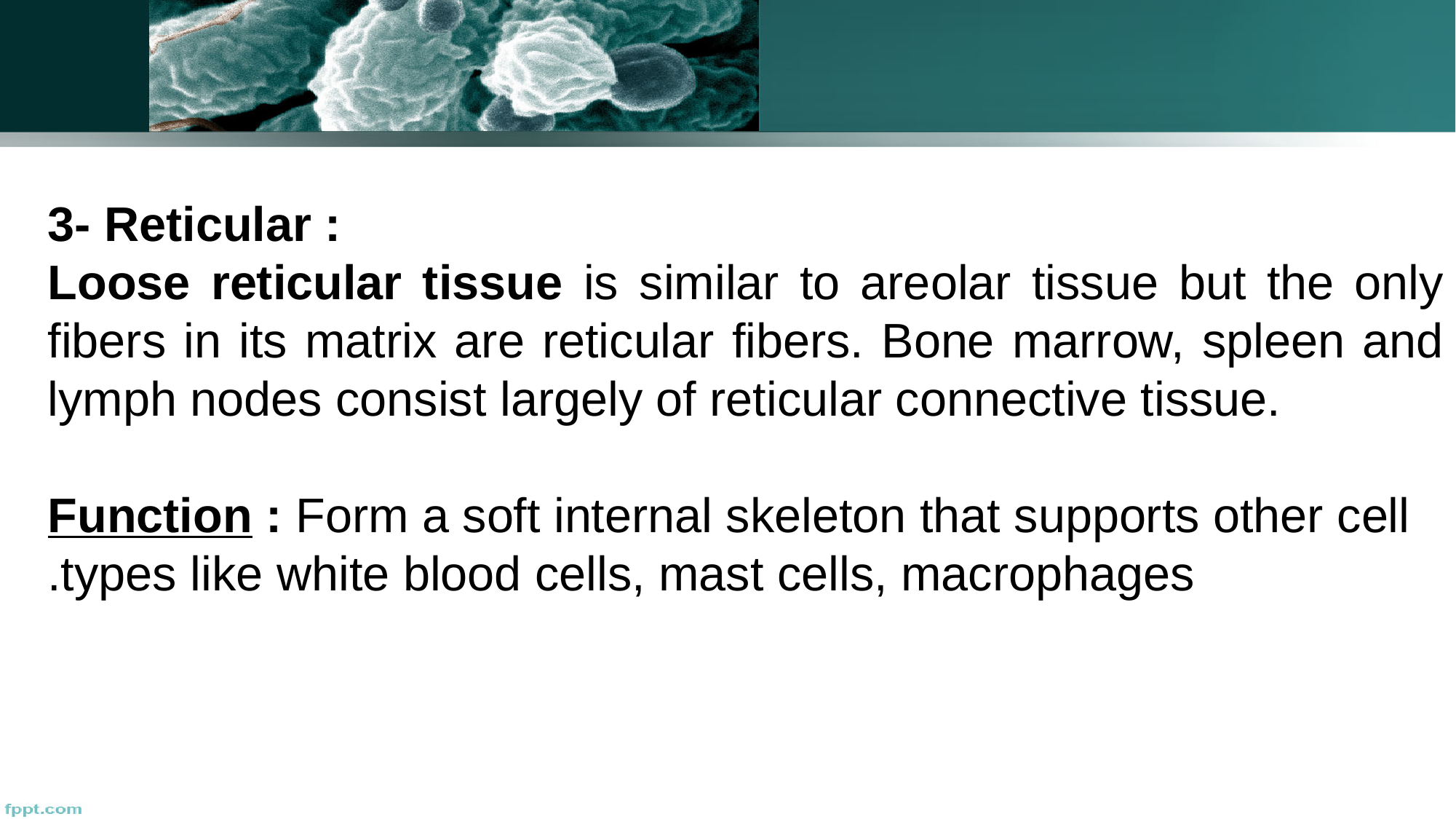

3- Reticular :
Loose reticular tissue is similar to areolar tissue but the only fibers in its matrix are reticular fibers. Bone marrow, spleen and lymph nodes consist largely of reticular connective tissue.

Function : Form a soft internal skeleton that supports other cell types like white blood cells, mast cells, macrophages.